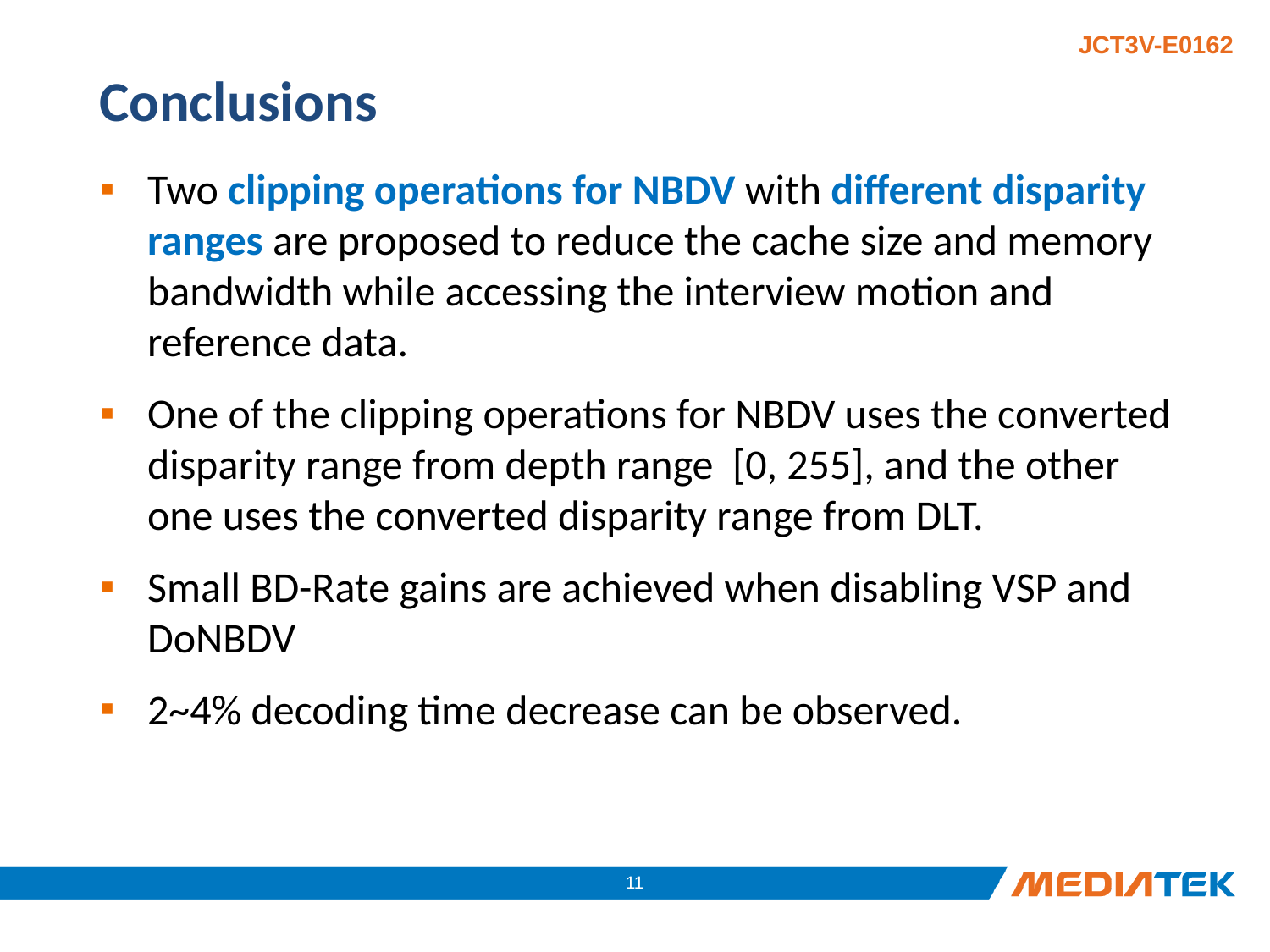

# Conclusions
Two clipping operations for NBDV with different disparity ranges are proposed to reduce the cache size and memory bandwidth while accessing the interview motion and reference data.
One of the clipping operations for NBDV uses the converted disparity range from depth range  [0, 255], and the other one uses the converted disparity range from DLT.
Small BD-Rate gains are achieved when disabling VSP and DoNBDV
2~4% decoding time decrease can be observed.
11